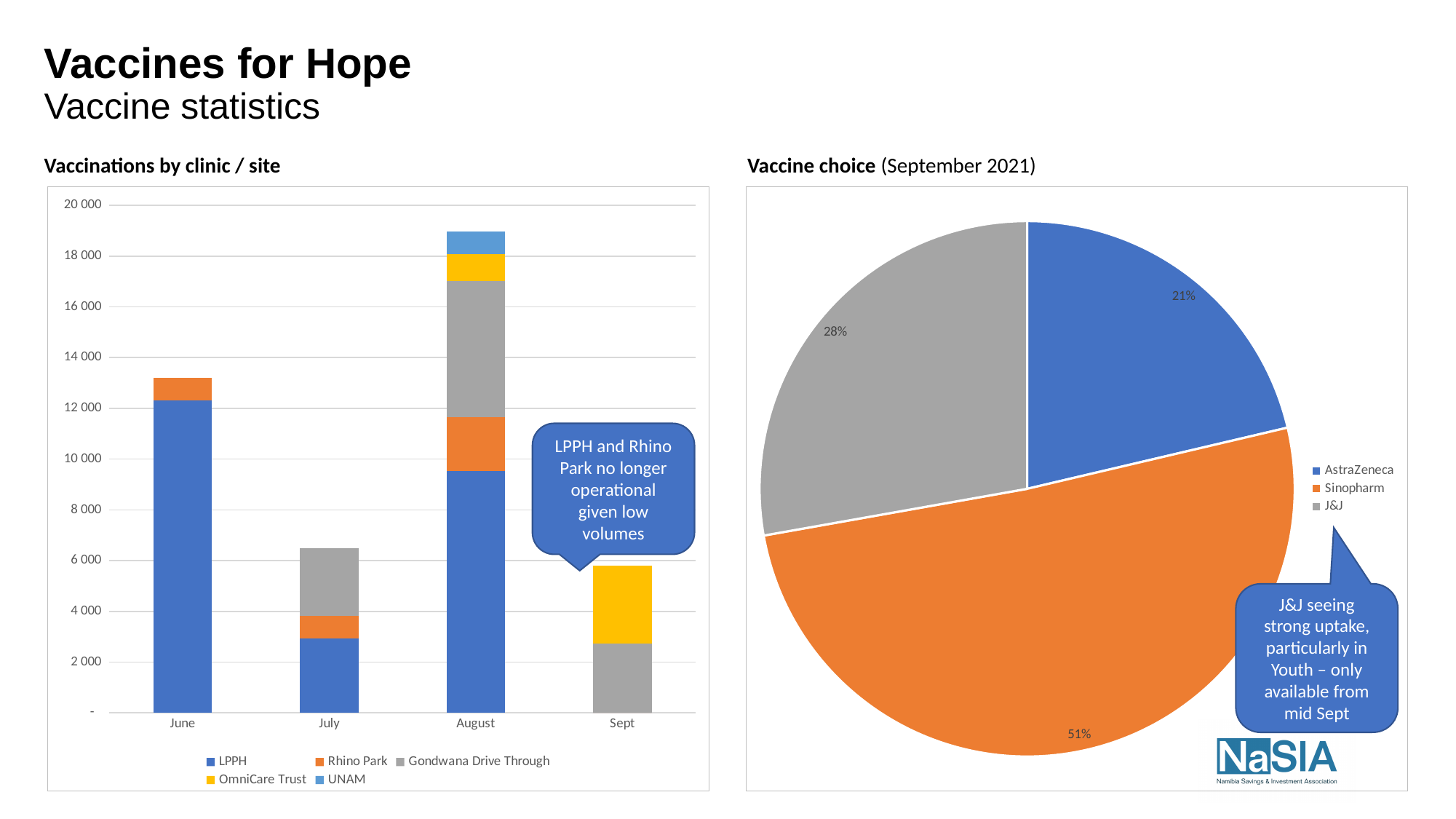

# Vaccines for Hope Vaccine statistics
Vaccinations by clinic / site
Vaccine choice (September 2021)

### Chart

| Category | LPPH | Rhino Park | Gondwana Drive Through | OmniCare Trust | UNAM |
|---|---|---|---|---|---|
| June | 12311.0 | 886.0 | 0.0 | 0.0 | None |
| July | 2942.0 | 866.0 | 2667.0 | 0.0 | None |
| August | 9518.0 | 2142.0 | 5350.0 | 1076.0 | 882.0 |
| Sept | 0.0 | 0.0 | 2735.0 | 3060.0 | None |

### Chart

| Category |  |
|---|---|
| AstraZeneca | 1236.0 |
| Sinopharm | 2948.0 |
| J&J | 1611.0 |
LPPH and Rhino Park no longer operational given low volumes
J&J seeing strong uptake, particularly in Youth – only available from mid Sept